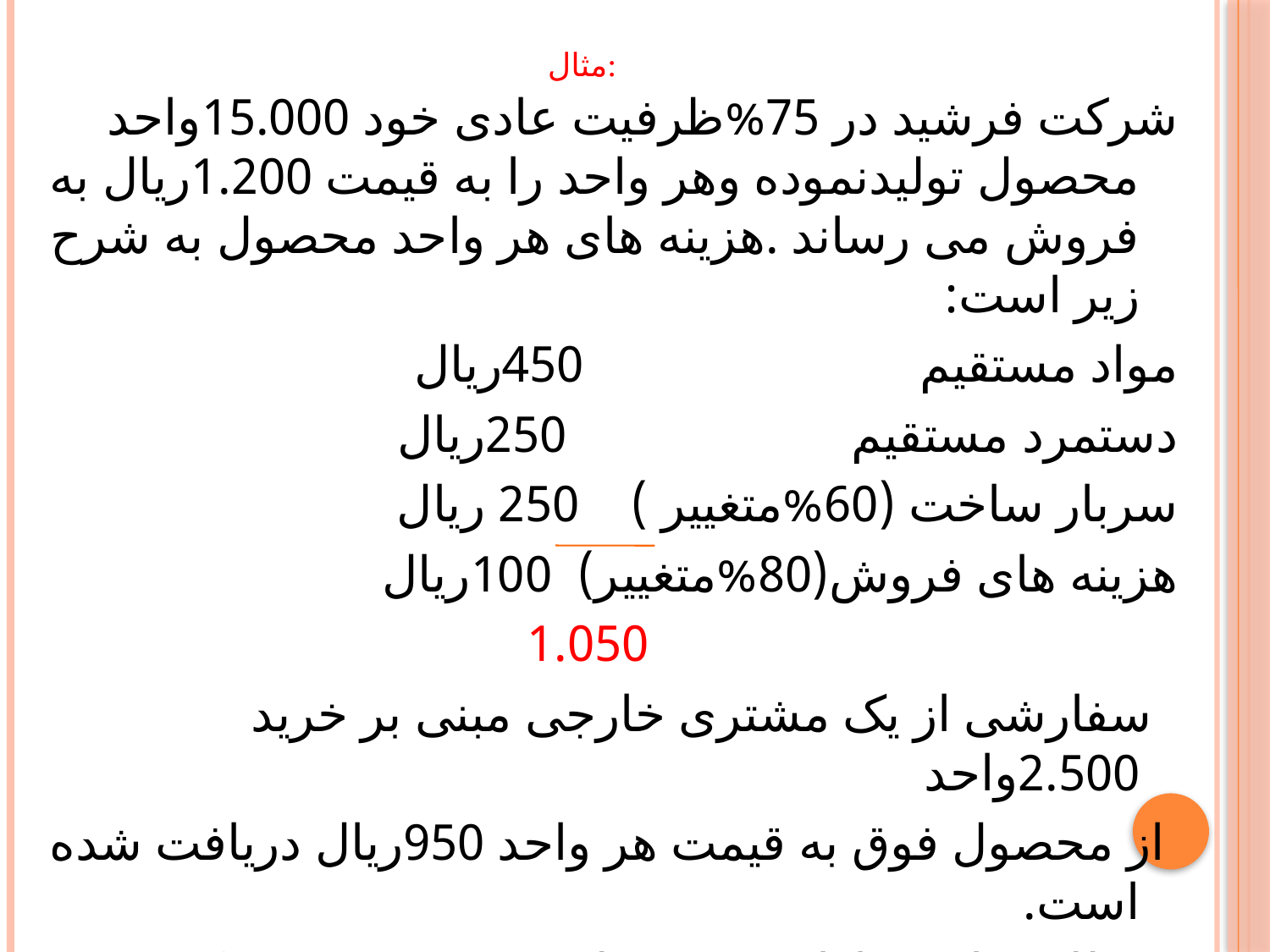

# مثال:
شرکت فرشید در 75%ظرفیت عادی خود 15.000واحد محصول تولیدنموده وهر واحد را به قیمت 1.200ریال به فروش می رساند .هزینه های هر واحد محصول به شرح زیر است:
مواد مستقیم                          450ریال
دستمرد مستقیم                      250ریال
سربار ساخت (60%متغییر )    250 ریال
هزینه های فروش(80%متغییر)  100ریال
                                         1.050
  سفارشی از یک مشتری خارجی مبنی بر خرید 2.500واحد
 از محصول فوق به قیمت هر واحد 950ریال دریافت شده است.
  مطلوب است ارایه رهنمود لازم به مدیریت شرکت جهت تصمیم گیری درباره قبول یا رد سفارش مربور